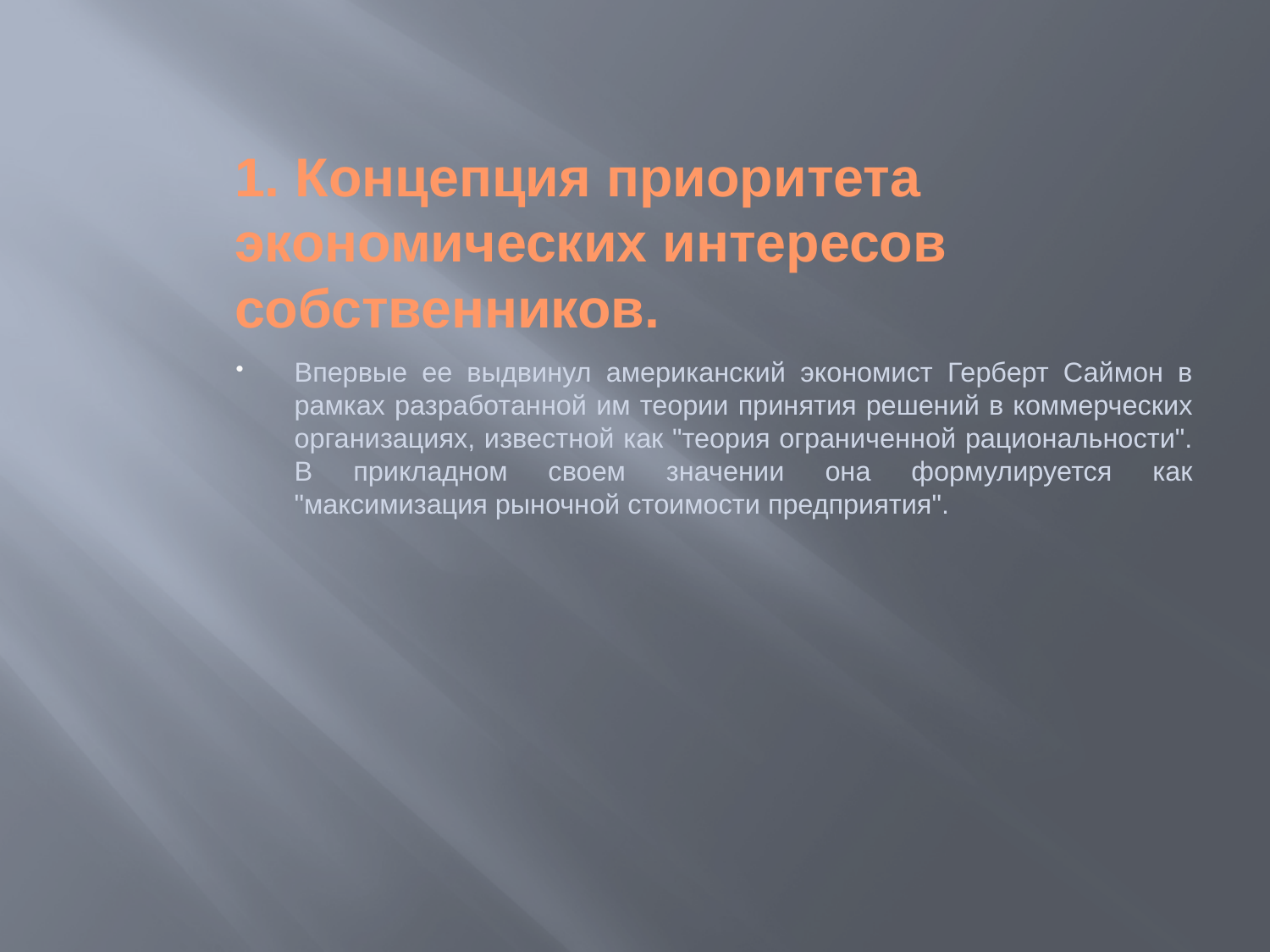

1. Концепция приоритета экономических интересов собственников.
Впервые ее выдвинул американский экономист Герберт Саймон в рамках разработанной им теории принятия решений в коммерческих организациях, известной как "теория ограниченной рациональности". В прикладном своем значении она формулируется как "максимизация рыночной стоимости предприятия".